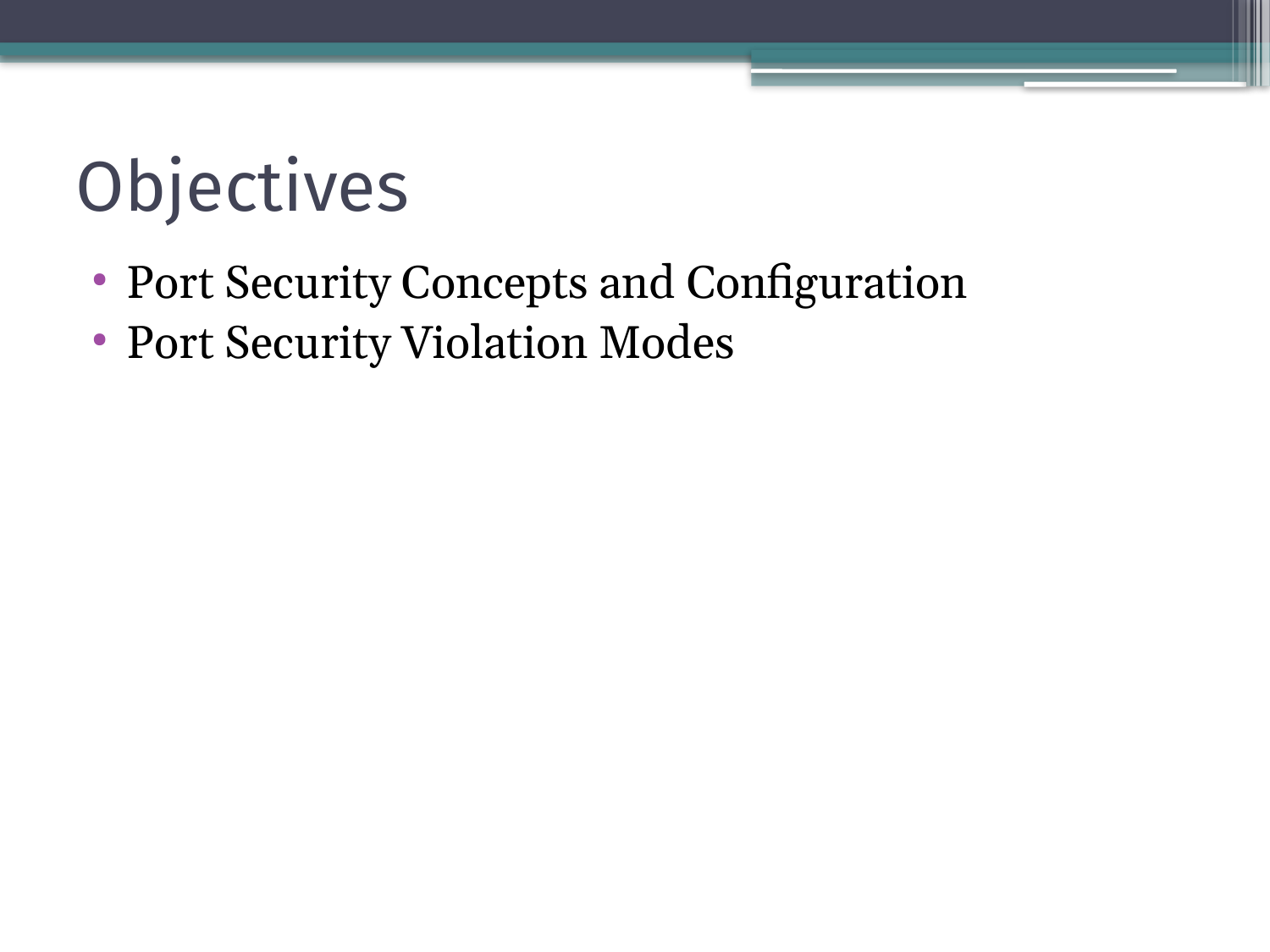

# Objectives
Port Security Concepts and Configuration
Port Security Violation Modes